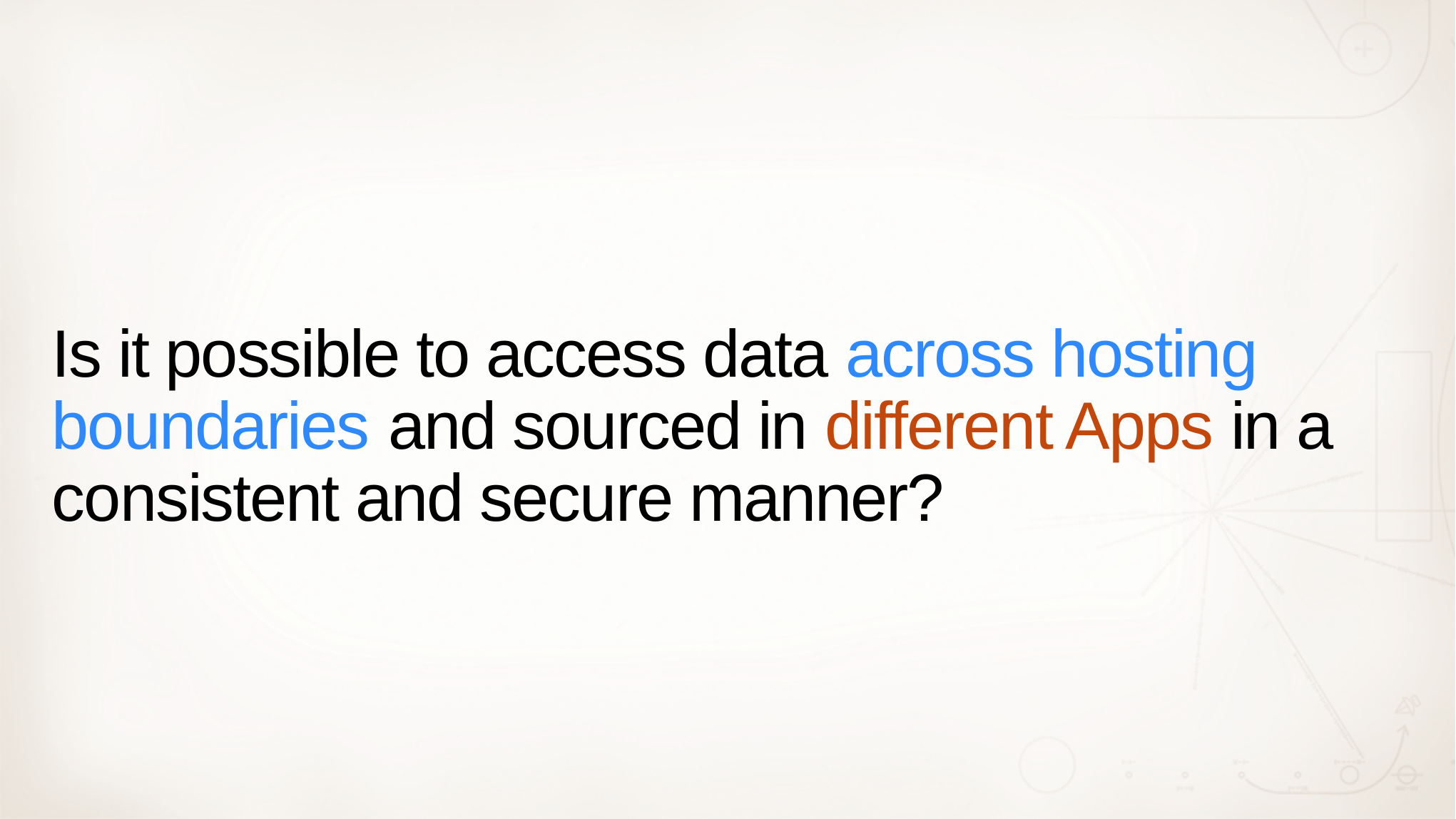

# Is it possible to access data across hosting boundaries and sourced in different Apps in a consistent and secure manner?